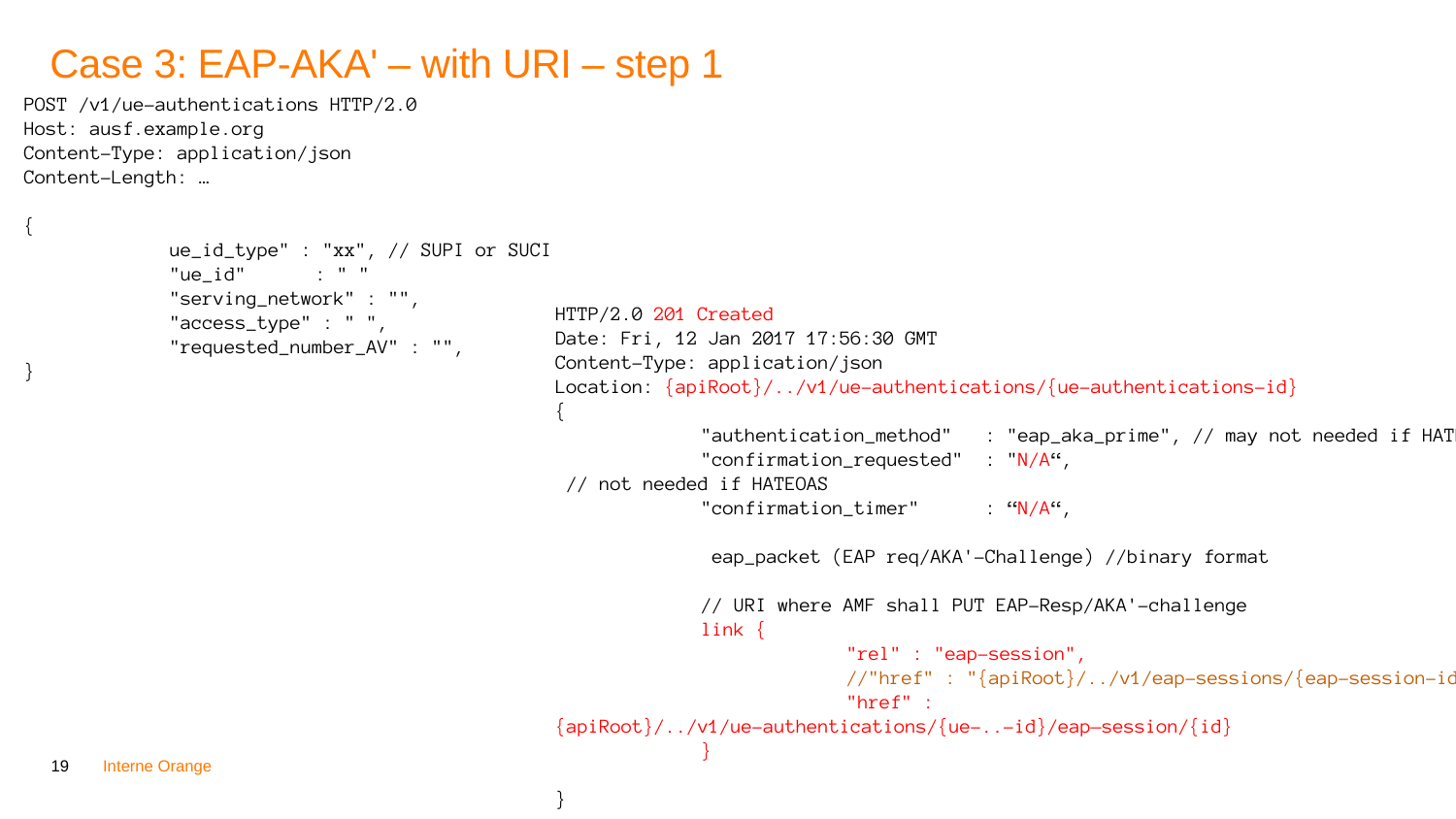

# Case 3: EAP-AKA' – with URI – step 1
POST /v1/ue-authentications HTTP/2.0
Host: ausf.example.org
Content-Type: application/json
Content-Length: …

{
	ue_id_type" : "xx", // SUPI or SUCI
	"ue_id"	: " "
	"serving_network" : "",
	"access_type" : " ",
	"requested_number_AV" : "",
}

HTTP/2.0 201 Created
Date: Fri, 12 Jan 2017 17:56:30 GMT
Content-Type: application/json
Location: {apiRoot}/../v1/ue-authentications/{ue-authentications-id}
{
	"authentication_method"   : "eap_aka_prime", // may not needed if HATEOAS
	"confirmation_requested"  : "N/A“,				 // not needed if HATEOAS
	"confirmation_timer"      : “N/A“,

	 eap_packet (EAP req/AKA'-Challenge) //binary format

	// URI where AMF shall PUT EAP-Resp/AKA'-challenge
	link {
		"rel" : "eap-session",
		//"href" : "{apiRoot}/../v1/eap-sessions/{eap-session-id}",
		"href" : {apiRoot}/../v1/ue-authentications/{ue-..-id}/eap—session/{id}
	}

}